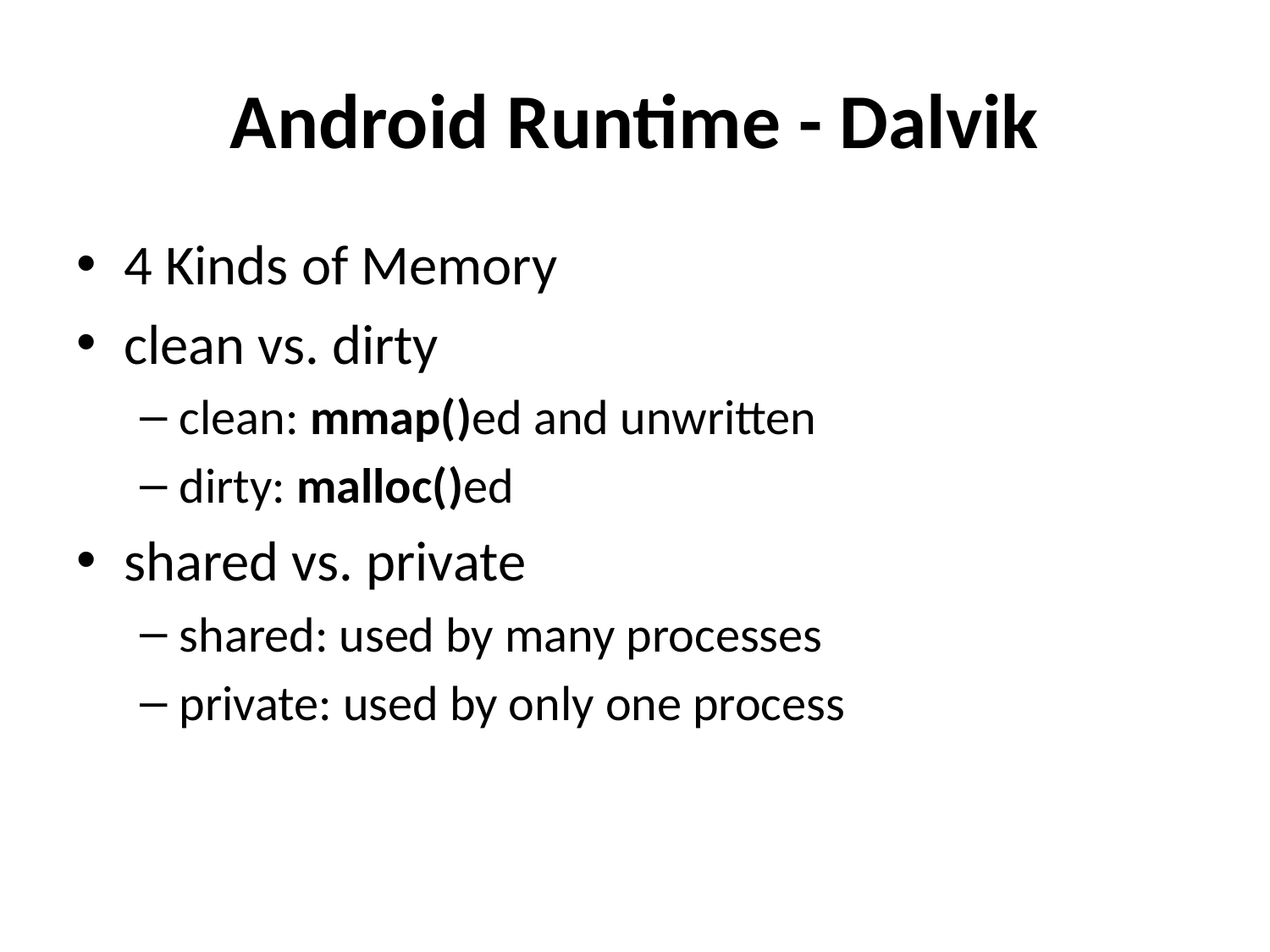

# Android Runtime - Dalvik
4 Kinds of Memory
clean vs. dirty
clean: mmap()ed and unwritten
dirty: malloc()ed
shared vs. private
shared: used by many processes
private: used by only one process